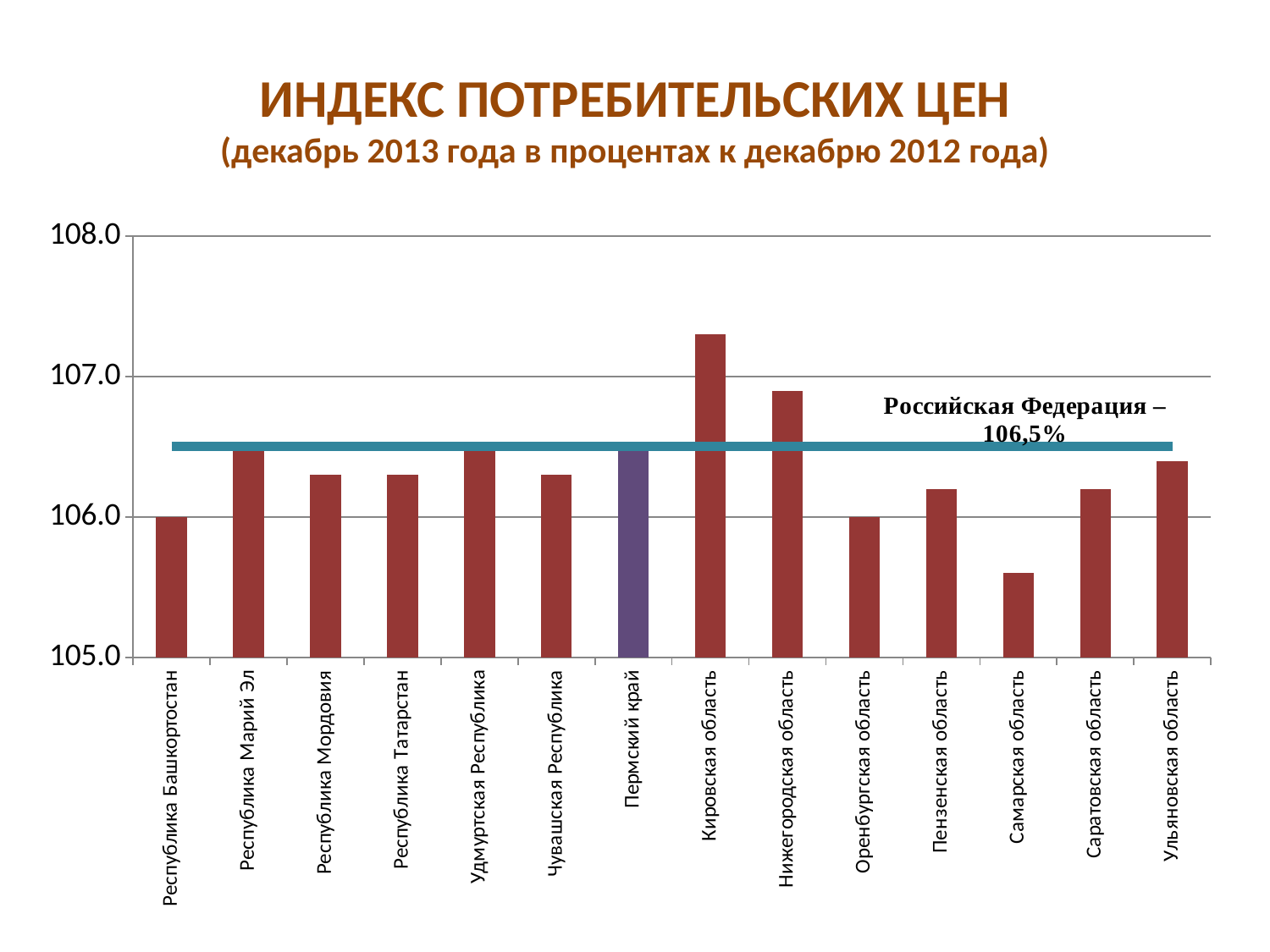

# ИНДЕКС ПОТРЕБИТЕЛЬСКИХ ЦЕН (декабрь 2013 года в процентах к декабрю 2012 года)

### Chart

| Category | январь-декабрь 2013 | Российская Федерация |
|---|---|---|
| Республика Башкортостан | 106.0 | 106.5 |
| Республика Марий Эл | 106.5 | 106.5 |
| Республика Мордовия | 106.3 | 106.5 |
| Республика Татарстан | 106.3 | 106.5 |
| Удмуртская Республика | 106.5 | 106.5 |
| Чувашская Республика | 106.3 | 106.5 |
| Пермский край | 106.5 | 106.5 |
| Кировская область | 107.3 | 106.5 |
| Нижегородская область | 106.9 | 106.5 |
| Оренбургская область | 106.0 | 106.5 |
| Пензенская область | 106.2 | 106.5 |
| Самарская область | 105.6 | 106.5 |
| Саратовская область | 106.2 | 106.5 |
| Ульяновская область | 106.4 | 106.5 |